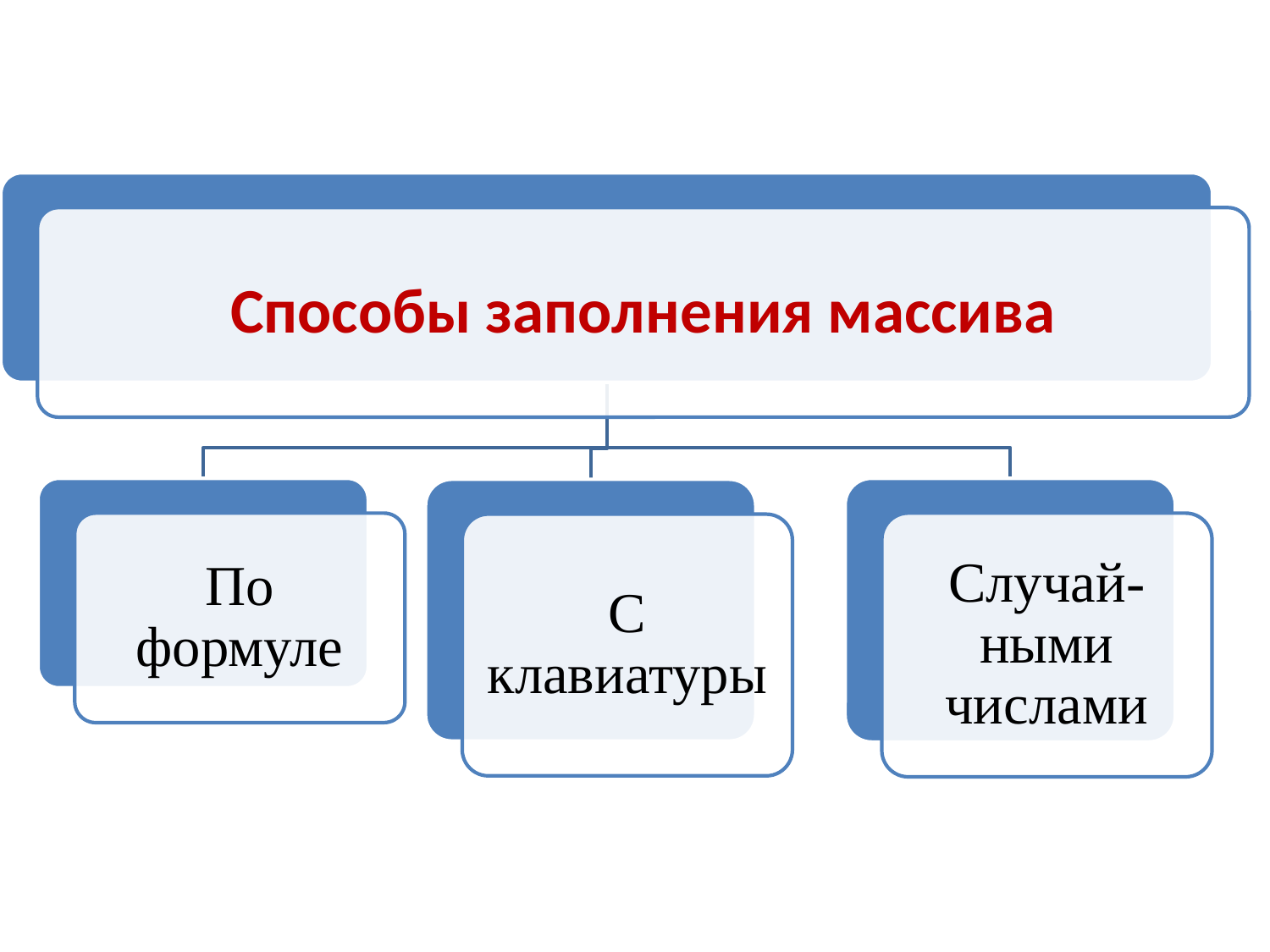

#
Способы заполнения массива
По формуле
С клавиатуры
Случай-ными числами